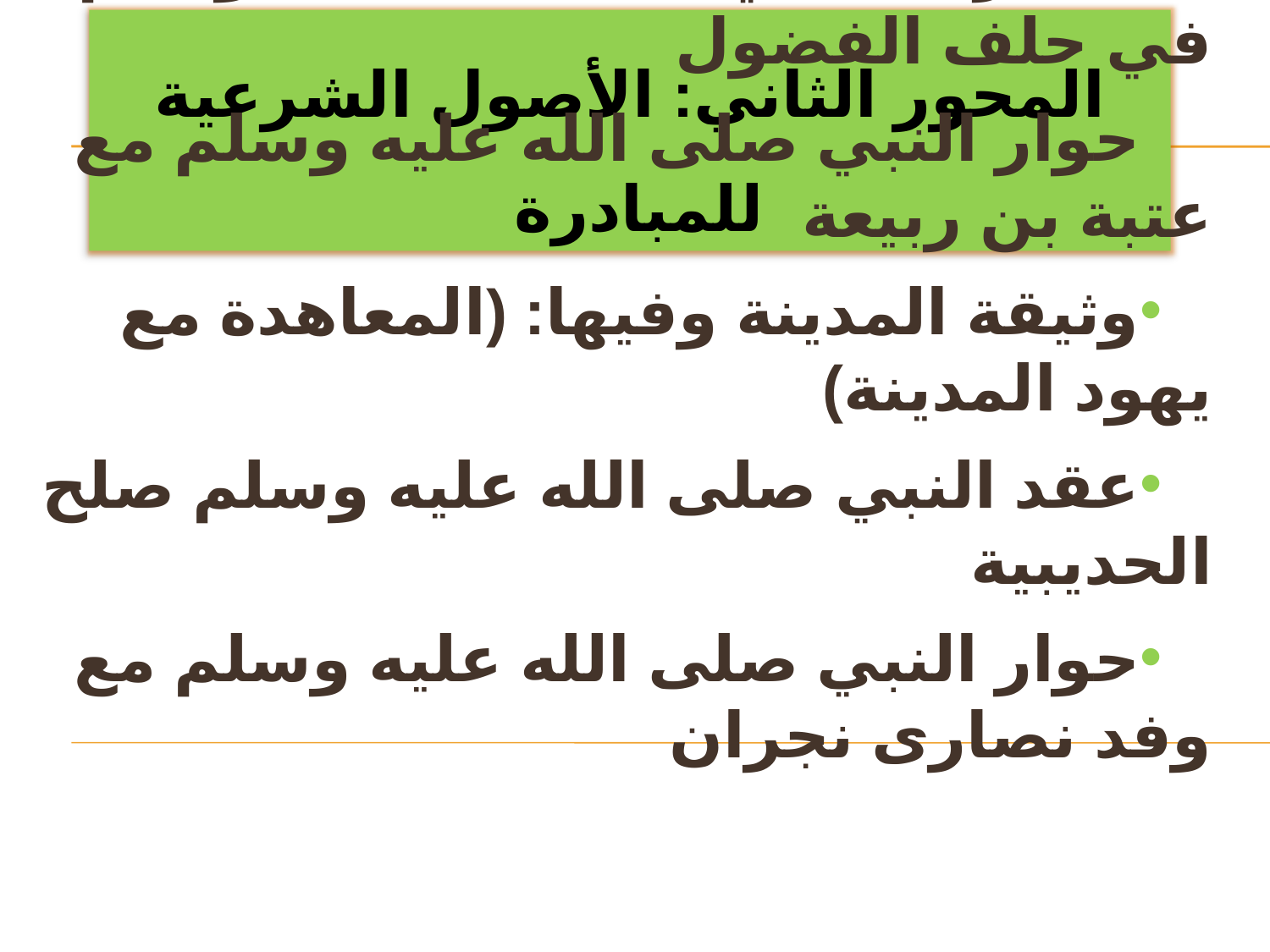

المحور الثاني: الأصول الشرعية للمبادرة
ثانيا من السنة النبوية :
مشاركة النبي صلى الله عليه وسلم في حلف الفضول
حوار النبي صلى الله عليه وسلم مع عتبة بن ربيعة
وثيقة المدينة وفيها: (المعاهدة مع يهود المدينة)
عقد النبي صلى الله عليه وسلم صلح الحديبية
حوار النبي صلى الله عليه وسلم مع وفد نصارى نجران